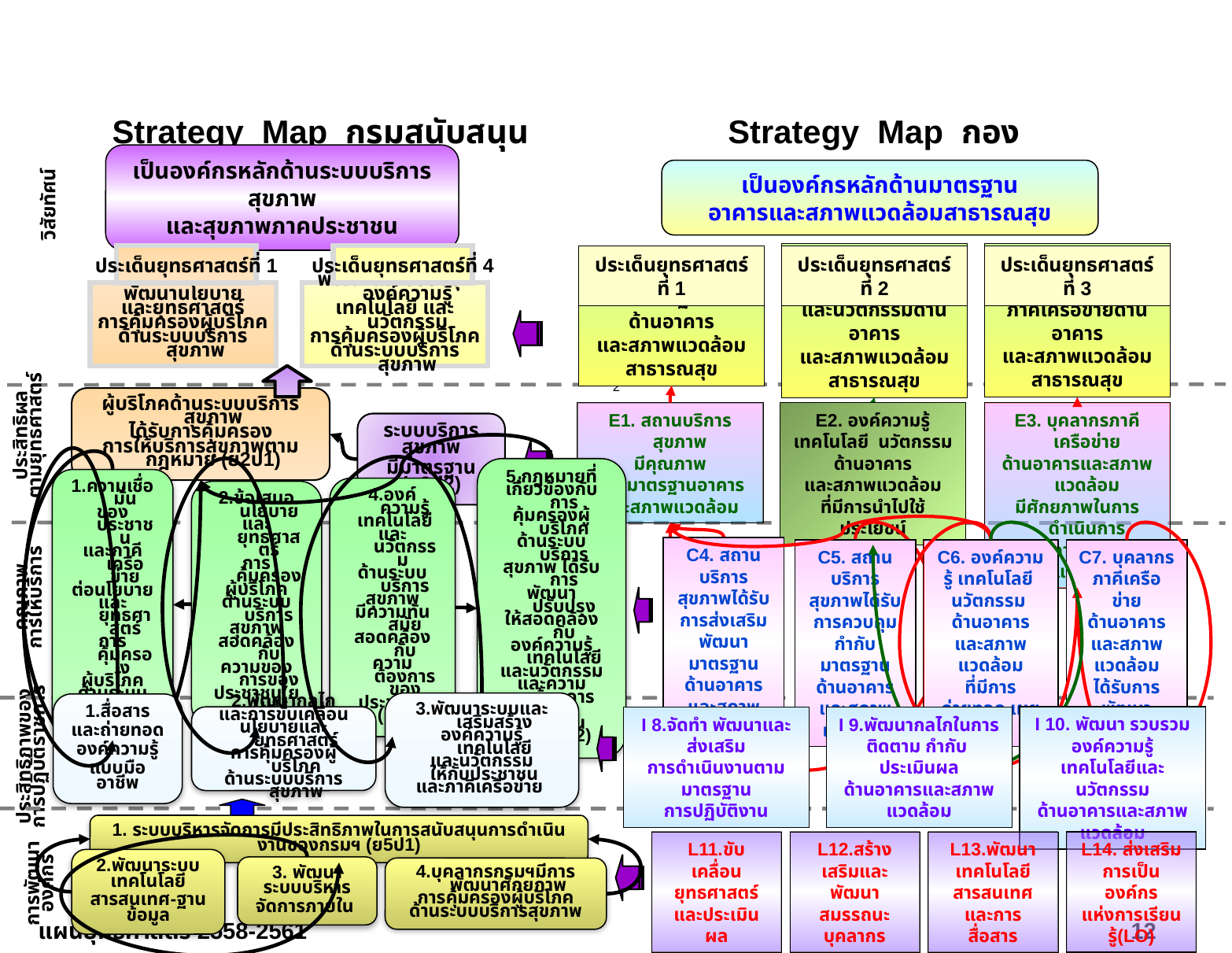

Strategy  Map  กรมสนับสนุนบริการสุขภาพ
Strategy  Map  กองแบบแผน
เป็นองค์กรหลักด้านระบบบริการสุขภาพ
และสุขภาพภาคประชาชน
เป็นองค์กรหลักด้านมาตรฐาน
อาคารและสภาพแวดล้อมสาธารณสุข
วิสัยทัศน์
ประเด็นยุทธศาสตร์ที่ 1
ประเด็นยุทธศาสตร์ที่ 4
ประเด็นยุทธศาสตร์ที่ 1
ประเด็นยุทธศาสตร์ที่ 2
ประเด็นยุทธศาสตร์ที่ 3
พัฒนาศักยภาพบุคลากร
ภาคีเครือข่ายด้านอาคาร
และสภาพแวดล้อมสาธารณสุข
พัฒนา กำกับ มาตรฐาน
ด้านอาคาร
และสภาพแวดล้อมสาธารณสุข
พัฒนา องค์ความรู้ เทคโนโลยี
และนวัตกรรมด้านอาคาร
และสภาพแวดล้อมสาธารณสุข
พัฒนาและปรับปรุงองค์ความรู้
เทคโนโลยี และนวัตกรรม
การคุ้มครองผู้บริโภค
ด้านระบบบริการสุขภาพ
พัฒนานโยบาย
และยุทธศาสตร์
การคุ้มครองผู้บริโภค
ด้านระบบบริการสุขภาพ

2
E1. สถานบริการสุขภาพ
มีคุณภาพ
ตามมาตรฐานอาคาร
และสภาพแวดล้อม
E2. องค์ความรู้ เทคโนโลยี  นวัตกรรม ด้านอาคาร
และสภาพแวดล้อม
ที่มีการนำไปใช้ประโยชน์
E3. บุคลากรภาคีเครือข่าย
ด้านอาคารและสภาพแวดล้อม
มีศักยภาพในการดำเนินการ
ด้านอาคารและสภาพแวดล้อม
ผู้บริโภคด้านระบบบริการสุขภาพ
ได้รับการคุ้มครอง
การให้บริการสุขภาพตามกฎหมาย (ย2ป1)
ประสิทธิผล
ตามยุทธศาสตร์

ระบบบริการสุขภาพ
มีมาตรฐาน (ย2ป2)

5.กฎหมายที่
เกี่ยวข้องกับการ
คุ้มครองผู้บริโภค
ด้านระบบบริการ
สุขภาพ ได้รับการ
พัฒนา ปรับปรุง
ให้สอดคล้องกับ
องค์ความรู้ เทคโนโลยี
และนวัตกรรม
และความต้องการของ
ประชาชน (ย4ป2)
2.ข้อเสนอนโยบาย
และยุทธศาสตร์
การคุ้มครอง
ผู้บริโภค
ด้านระบบบริการ
สุขภาพ
สอดคล้องกับ
ความของการของ
ประชาชน(ย1ป1)
1.ความเชื่อมั่น
ของประชาชน
และภาคีเครือข่าย
ต่อนโยบาย
และยุทธศาสตร์
การคุ้มครอง
ผู้บริโภค
ด้านระบบบริการ
สุขภาพ
4.องค์ความรู้
 เทคโนโลยี
และนวัตกรรม
ด้านระบบบริการ
สุขภาพ
มีความทันสมัย
สอดคล้องกับ
ความต้องการของ
ประชาชน (ย4ป1)
C4. สถานบริการสุขภาพได้รับการส่งเสริม พัฒนามาตรฐาน
ด้านอาคาร
และสภาพแวดล้อม
C5. สถานบริการสุขภาพได้รับการควบคุม กำกับมาตรฐาน
ด้านอาคาร
และสภาพแวดล้อม
C6. องค์ความรู้ เทคโนโลยี  นวัตกรรม
ด้านอาคาร
และสภาพแวดล้อม
ที่มีการถ่ายทอด เผยแพร่
C7. บุคลากรภาคีเครือข่าย
ด้านอาคารและสภาพแวดล้อม
ได้รับการพัฒนาศักยภาพ
คุณภาพ
การให้บริการ

1.สื่อสาร
และถ่ายทอด
องค์ความรู้
แบบมืออาชีพ
2.พัฒนากลไก
และการขับเคลื่อน
นโยบายและยุทธศาสตร์
การคุ้มครองผู้บริโภค
ด้านระบบบริการสุขภาพ
3.พัฒนาระบบและเสริมสร้าง
องค์ความรู้ เทคโนโลยี
และนวัตกรรม
 ให้กับประชาชน
และภาคีเครือข่าย
I 8.จัดทำ พัฒนาและส่งเสริม
การดำเนินงานตามมาตรฐาน
การปฏิบัติงาน
I 9.พัฒนากลไกในการ ติดตาม กำกับ  ประเมินผล
ด้านอาคารและสภาพแวดล้อม
I 10. พัฒนา รวบรวมองค์ความรู้ เทคโนโลยีและนวัตกรรม
ด้านอาคารและสภาพแวดล้อม

ประสิทธิภาพของ
การปฏิบัติราชการ

1. ระบบบริหารจัดการมีประสิทธิภาพในการสนับสนุนการดำเนินงานของกรมฯ (ย5ป1)
L12.สร้างเสริมและพัฒนาสมรรถนะบุคลากร
L11.ขับเคลื่อนยุทธศาสตร์
และประเมินผล
L13.พัฒนาเทคโนโลยีสารสนเทศและการสื่อสาร
L14. ส่งเสริม
การเป็นองค์กร
แห่งการเรียนรู้(LO)
การพัฒนา
องค์กร

3. พัฒนาระบบบริหาร
จัดการภายใน
4.บุคลากรกรมฯมีการพัฒนาศักยภาพ
การคุ้มครองผู้บริโภค
ด้านระบบบริการสุขภาพ
2.พัฒนาระบบเทคโนโลยี
สารสนเทศ-ฐานข้อมูล
แผนยุทธศาสตร์ 2558-2561 กองแบบแผน
12